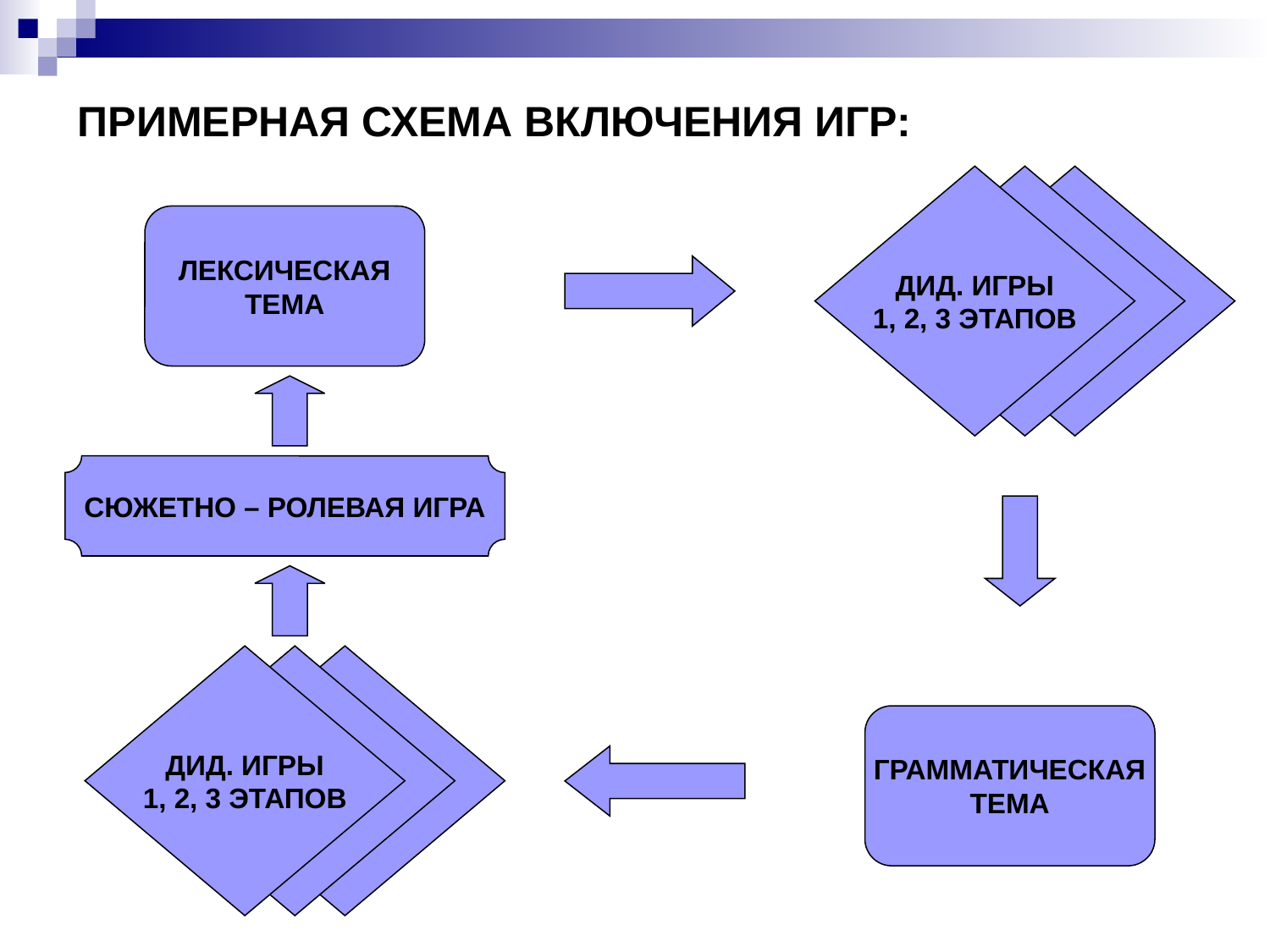

# ПРИМЕРНАЯ СХЕМА ВКЛЮЧЕНИЯ ИГР:
ДИД. ИГРЫ
1, 2, 3 ЭТАПОВ

ЛЕКСИЧЕСКАЯ
ТЕМА

СЮЖЕТНО – РОЛЕВАЯ ИГРА

ДИД. ИГРЫ
1, 2, 3 ЭТАПОВ

ГРАММАТИЧЕСКАЯ
ТЕМА